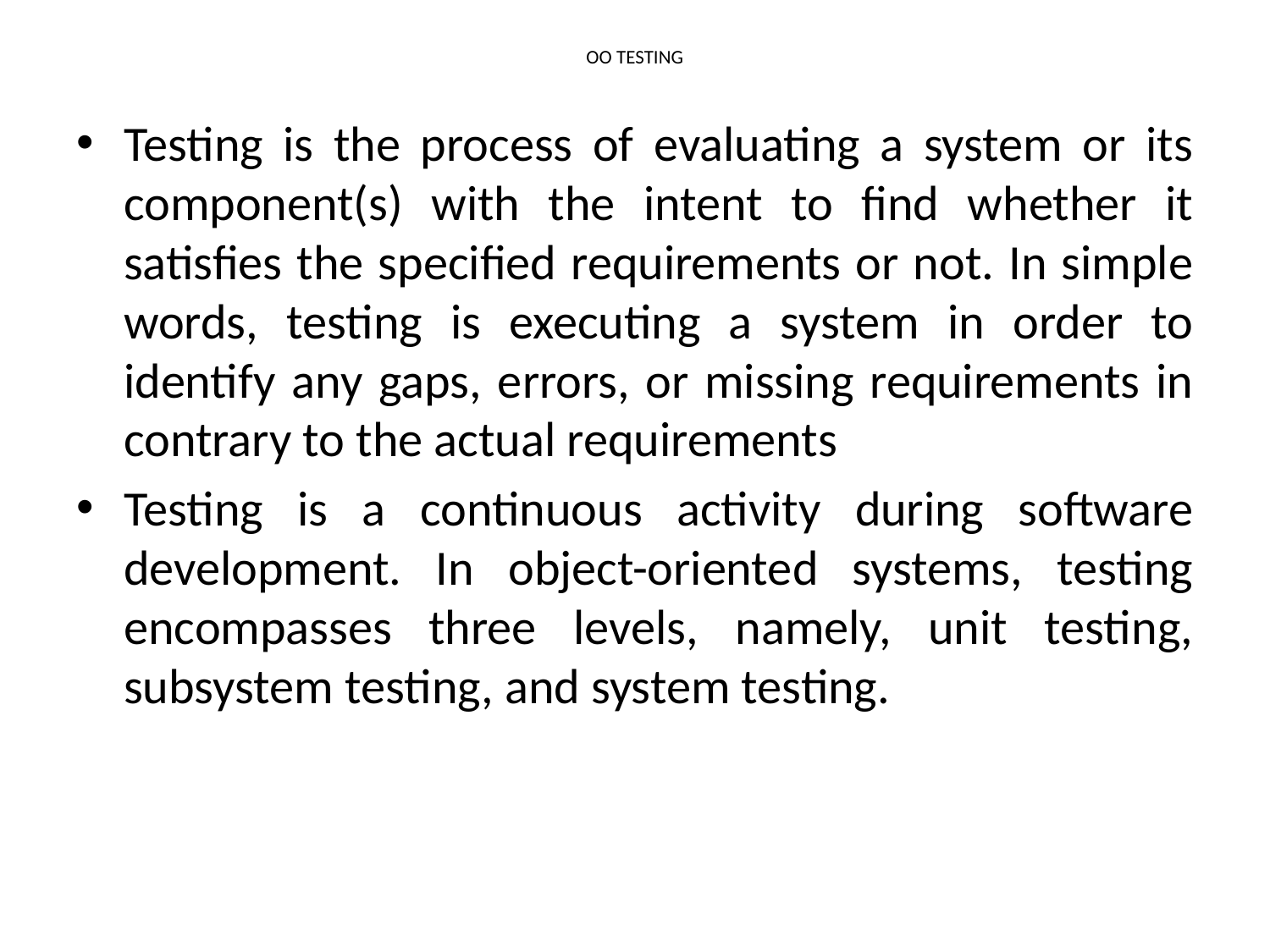

# OO TESTING
Testing is the process of evaluating a system or its component(s) with the intent to find whether it satisfies the specified requirements or not. In simple words, testing is executing a system in order to identify any gaps, errors, or missing requirements in contrary to the actual requirements
Testing is a continuous activity during software development. In object-oriented systems, testing encompasses three levels, namely, unit testing, subsystem testing, and system testing.